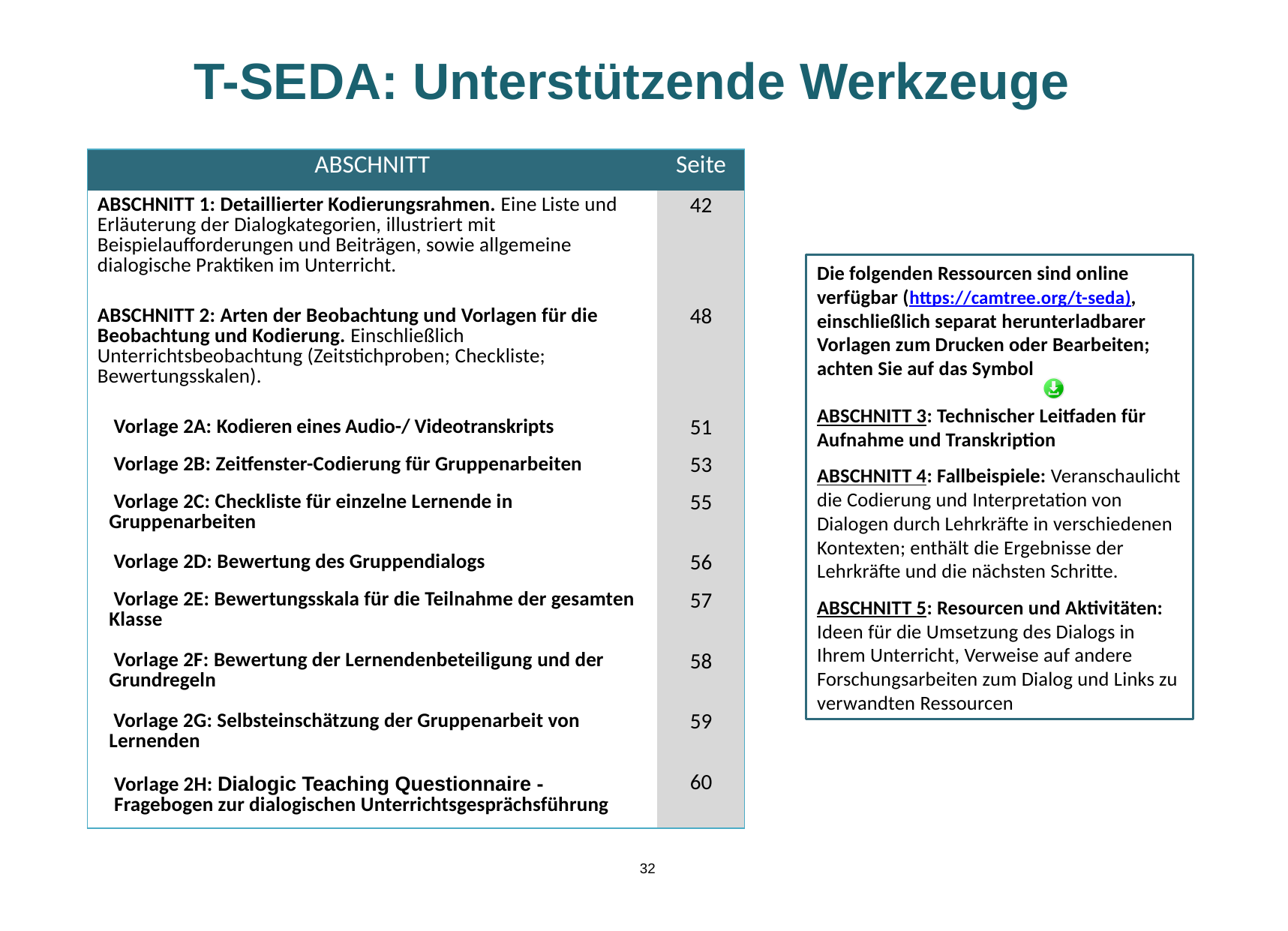

# T-SEDA: Unterstützende Werkzeuge
| ABSCHNITT | Seite |
| --- | --- |
| ABSCHNITT 1: Detaillierter Kodierungsrahmen. Eine Liste und Erläuterung der Dialogkategorien, illustriert mit Beispielaufforderungen und Beiträgen, sowie allgemeine dialogische Praktiken im Unterricht. | 42 |
| ABSCHNITT 2: Arten der Beobachtung und Vorlagen für die Beobachtung und Kodierung. Einschließlich Unterrichtsbeobachtung (Zeitstichproben; Checkliste; Bewertungsskalen). | 48 |
| Vorlage 2A: Kodieren eines Audio-/ Videotranskripts | 51 |
| Vorlage 2B: Zeitfenster-Codierung für Gruppenarbeiten | 53 |
| Vorlage 2C: Checkliste für einzelne Lernende in Gruppenarbeiten | 55 |
| Vorlage 2D: Bewertung des Gruppendialogs | 56 |
| Vorlage 2E: Bewertungsskala für die Teilnahme der gesamten Klasse | 57 |
| Vorlage 2F: Bewertung der Lernendenbeteiligung und der Grundregeln | 58 |
| Vorlage 2G: Selbsteinschätzung der Gruppenarbeit von Lernenden | 59 |
| Vorlage 2H: Dialogic Teaching Questionnaire - Fragebogen zur dialogischen Unterrichtsgesprächsführung | 60 |
Die folgenden Ressourcen sind online verfügbar (https://camtree.org/t-seda), einschließlich separat herunterladbarer Vorlagen zum Drucken oder Bearbeiten; achten Sie auf das Symbol

ABSCHNITT 3: Technischer Leitfaden für Aufnahme und Transkription
ABSCHNITT 4: Fallbeispiele: Veranschaulicht die Codierung und Interpretation von Dialogen durch Lehrkräfte in verschiedenen Kontexten; enthält die Ergebnisse der Lehrkräfte und die nächsten Schritte.
ABSCHNITT 5: Resourcen und Aktivitäten: Ideen für die Umsetzung des Dialogs in Ihrem Unterricht, Verweise auf andere Forschungsarbeiten zum Dialog und Links zu verwandten Ressourcen

32